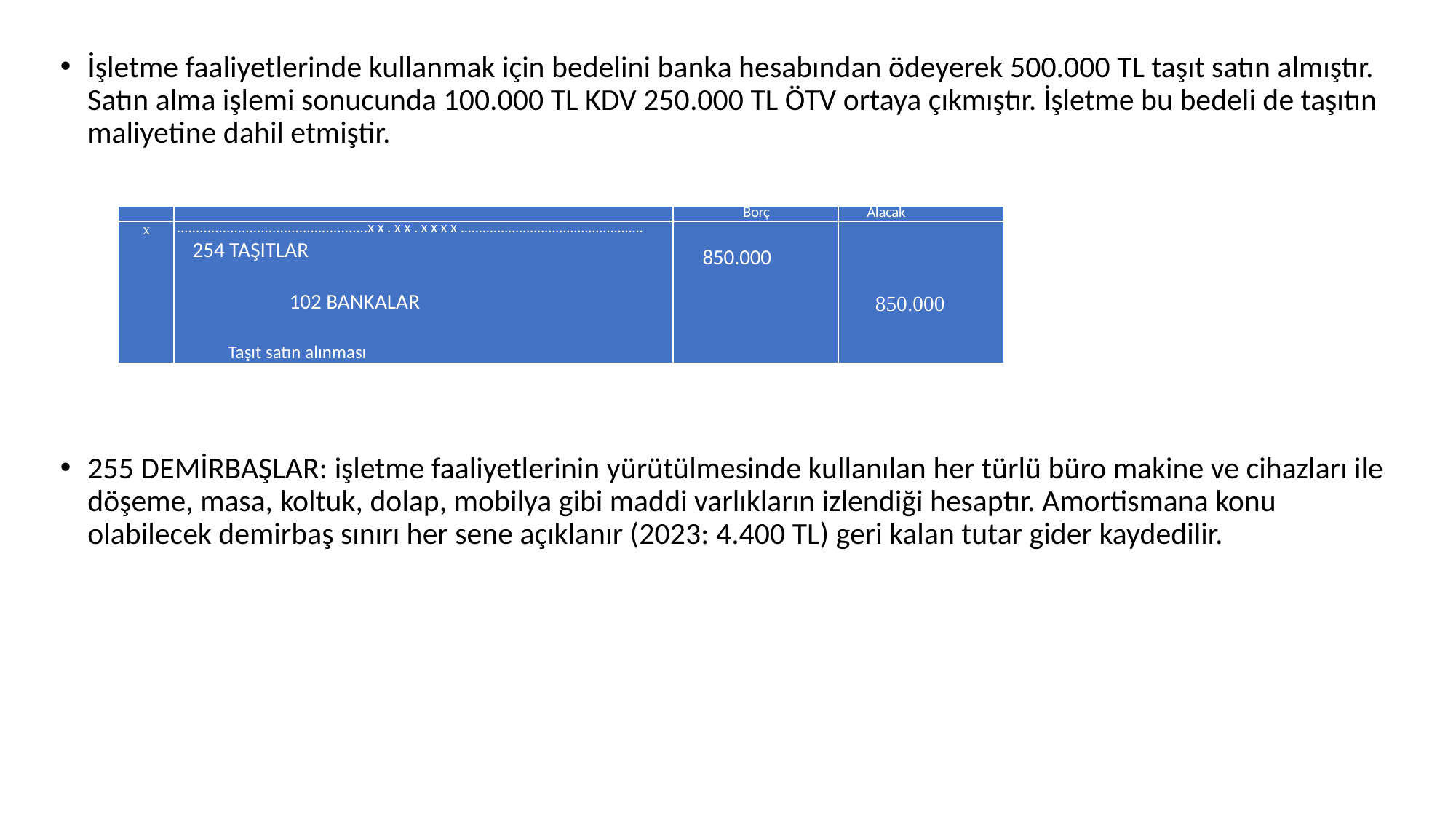

İşletme faaliyetlerinde kullanmak için bedelini banka hesabından ödeyerek 500.000 TL taşıt satın almıştır.  Satın alma işlemi sonucunda 100.000 TL KDV 250.000 TL ÖTV ortaya çıkmıştır. İşletme bu bedeli de taşıtın maliyetine dahil etmiştir.

255 DEMİRBAŞLAR: işletme faaliyetlerinin yürütülmesinde kullanılan her türlü büro makine ve cihazları ile döşeme, masa, koltuk, dolap, mobilya gibi maddi varlıkların izlendiği hesaptır. Amortismana konu olabilecek demirbaş sınırı her sene açıklanır (2023: 4.400 TL) geri kalan tutar gider kaydedilir.

|  |  | Borç | Alacak |
| --- | --- | --- | --- |
| x | ..................................................xx.xx.xxxx.................................................. 254 TAŞITLAR   102 BANKALAR Taşıt satın alınması | 850.000 | 850.000 |